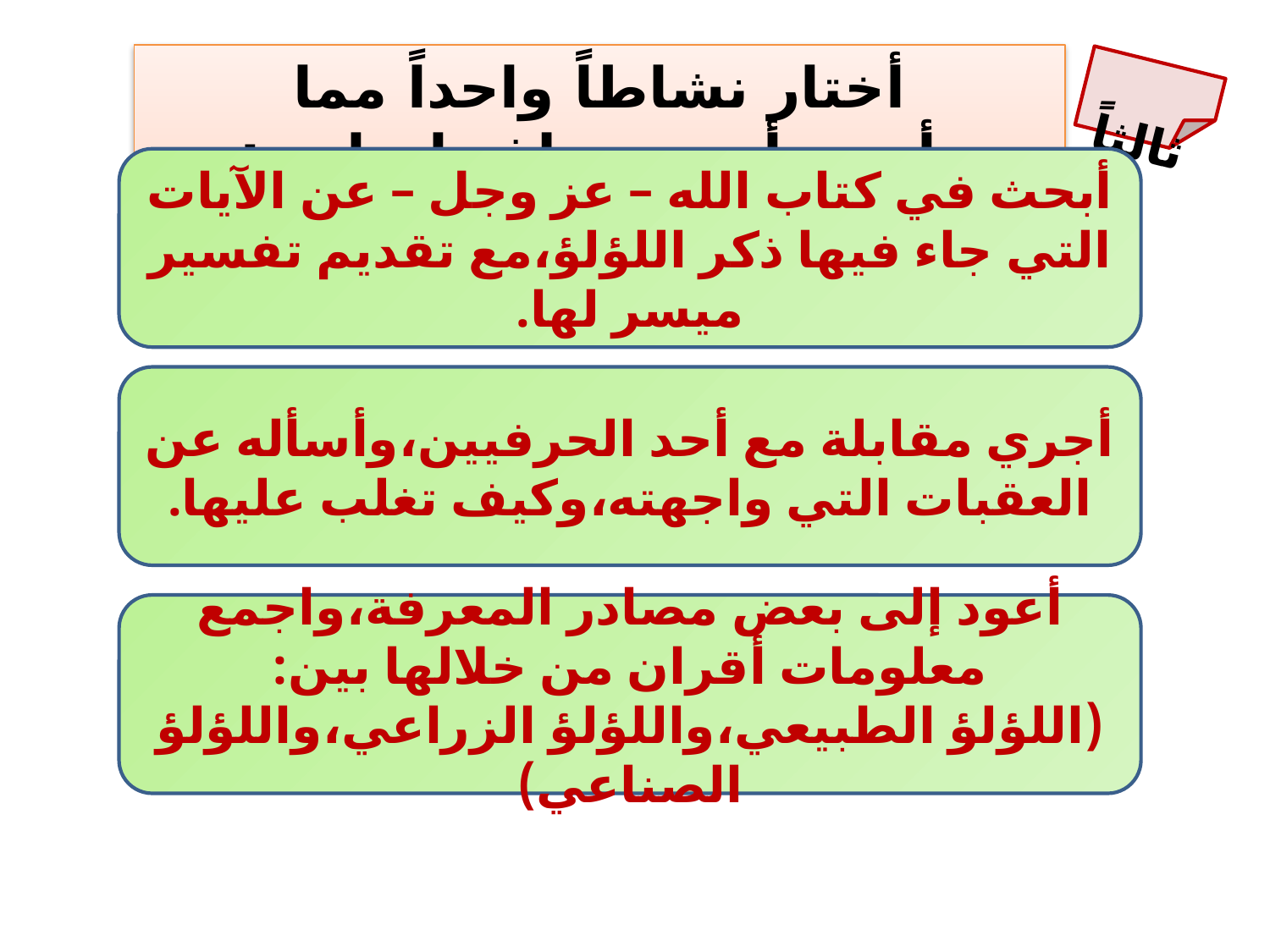

أختار نشاطاً واحداً مما يأتي،وأضمنه ملف إنجازي:

  ثالثاً
أبحث في كتاب الله – عز وجل – عن الآيات التي جاء فيها ذكر اللؤلؤ،مع تقديم تفسير ميسر لها.
أجري مقابلة مع أحد الحرفيين،وأسأله عن العقبات التي واجهته،وكيف تغلب عليها.
أعود إلى بعض مصادر المعرفة،واجمع معلومات أقران من خلالها بين:
(اللؤلؤ الطبيعي،واللؤلؤ الزراعي،واللؤلؤ الصناعي)